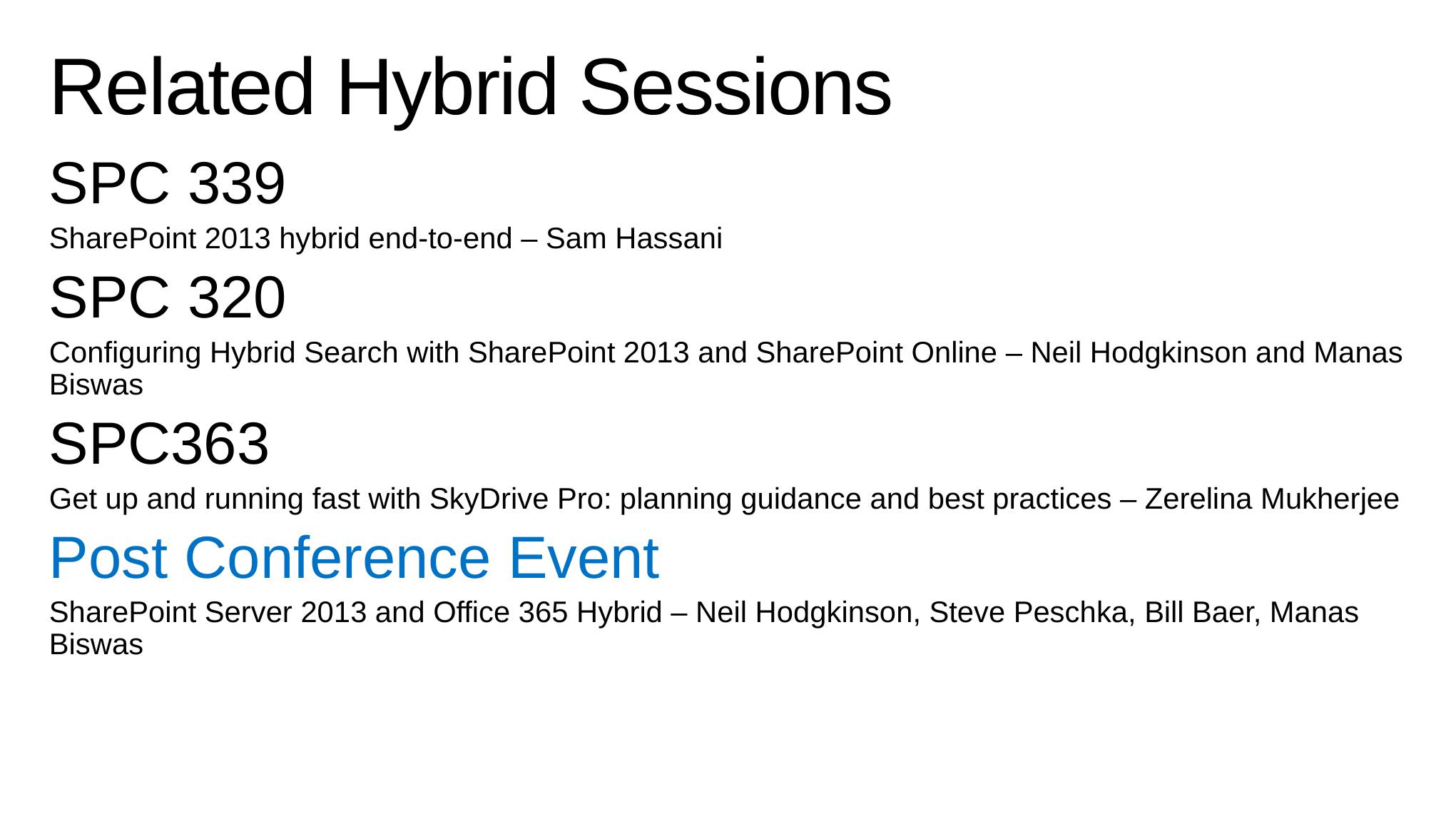

# Related Hybrid Sessions
SPC 339
SharePoint 2013 hybrid end-to-end – Sam Hassani
SPC 320
Configuring Hybrid Search with SharePoint 2013 and SharePoint Online – Neil Hodgkinson and Manas Biswas
SPC363
Get up and running fast with SkyDrive Pro: planning guidance and best practices – Zerelina Mukherjee
Post Conference Event
SharePoint Server 2013 and Office 365 Hybrid – Neil Hodgkinson, Steve Peschka, Bill Baer, Manas Biswas